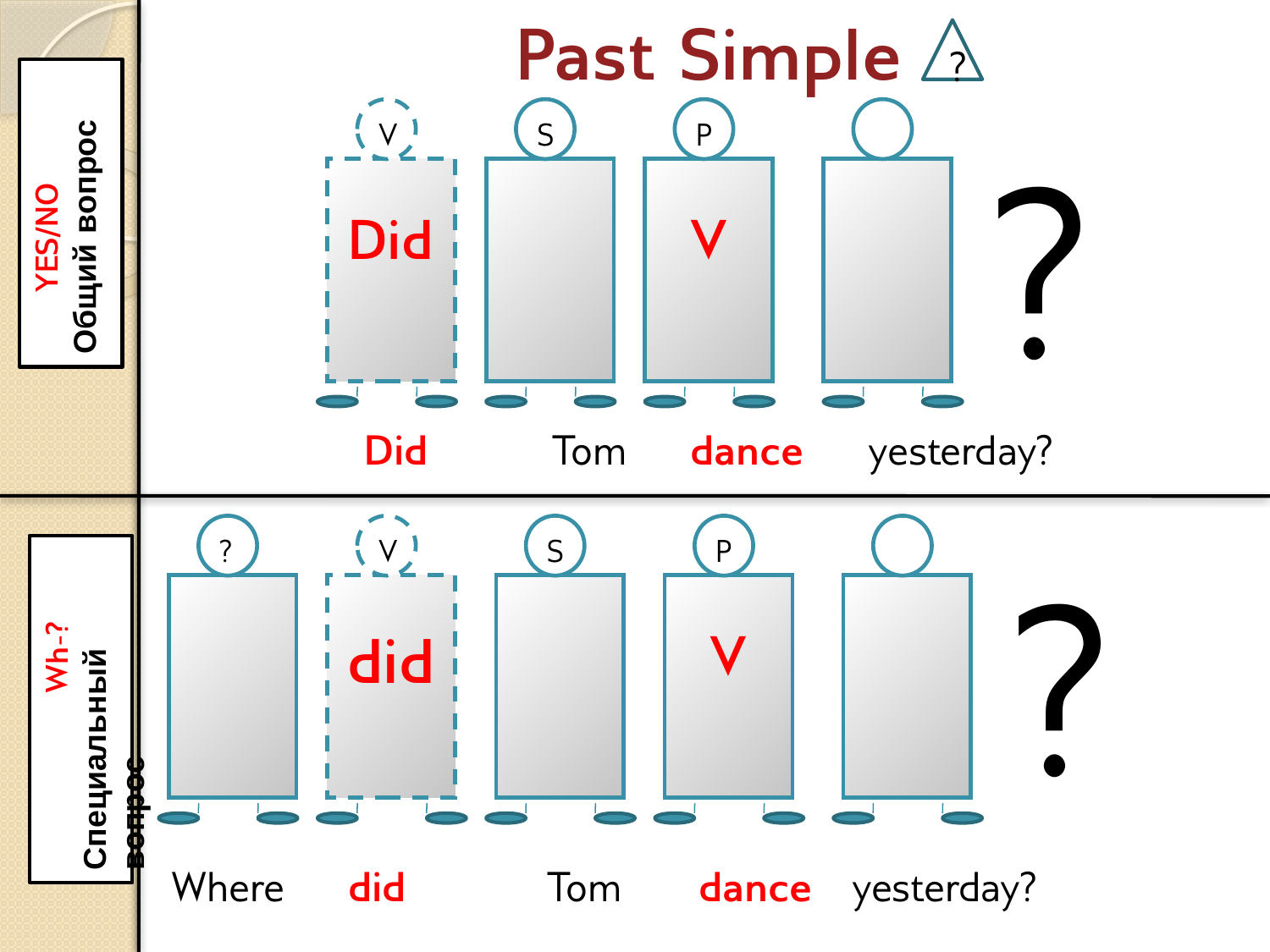

# Past Simple
?
      Yes/no
Общий вопрос
V
S
P

?

Did

V

           Did         Tom     dance     yesterday?
?
V
S
P

?
                 Wh-?
Специальный вопрос

did

V

Where     did           Tom      dance   yesterday?